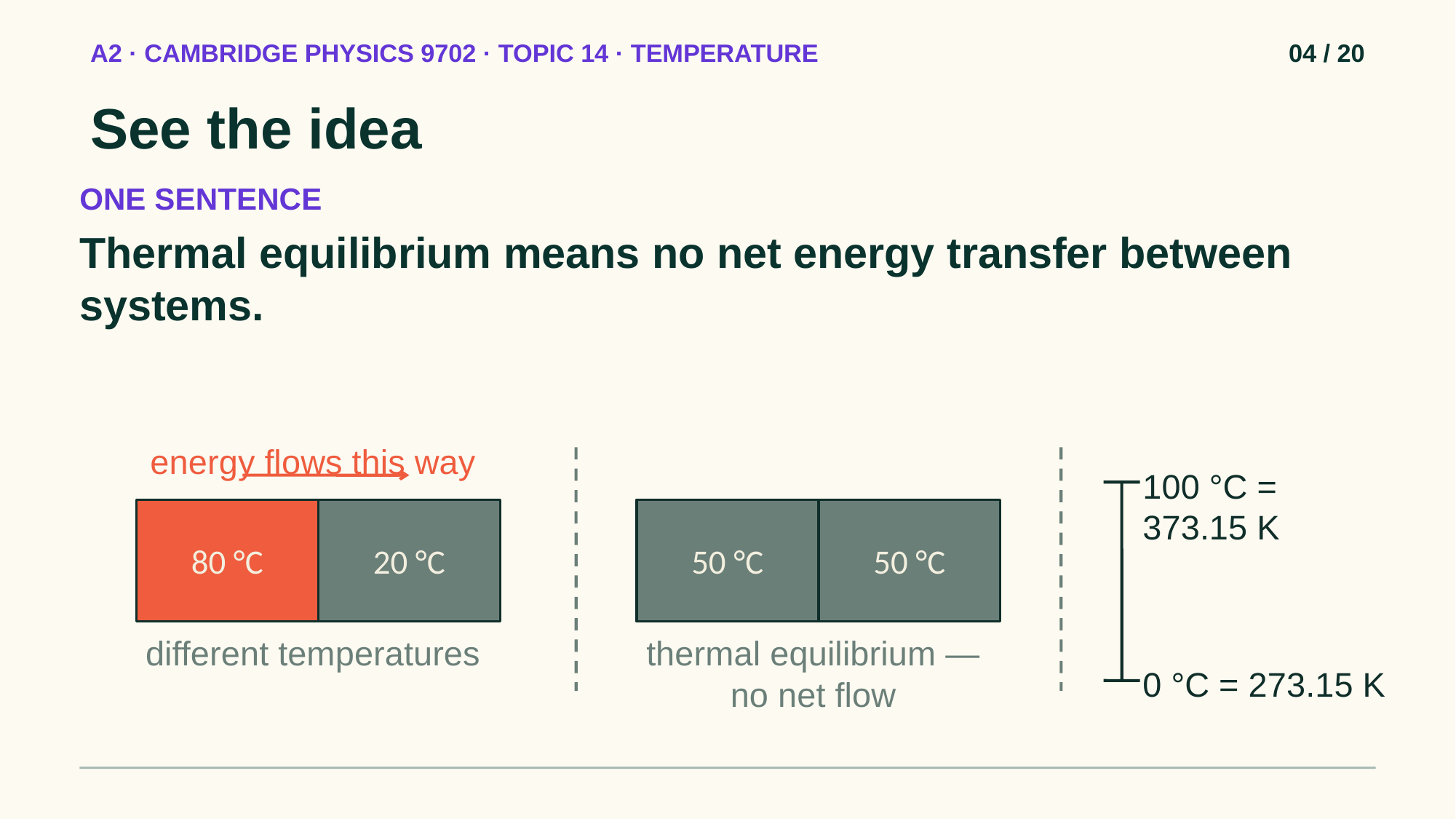

A2 · CAMBRIDGE PHYSICS 9702 · TOPIC 14 · TEMPERATURE
04 / 20
See the idea
ONE SENTENCE
Thermal equilibrium means no net energy transfer between systems.
energy flows this way

100 °C = 373.15 K

80 °C
20 °C
50 °C
50 °C
different temperatures
thermal equilibrium — no net flow
0 °C = 273.15 K